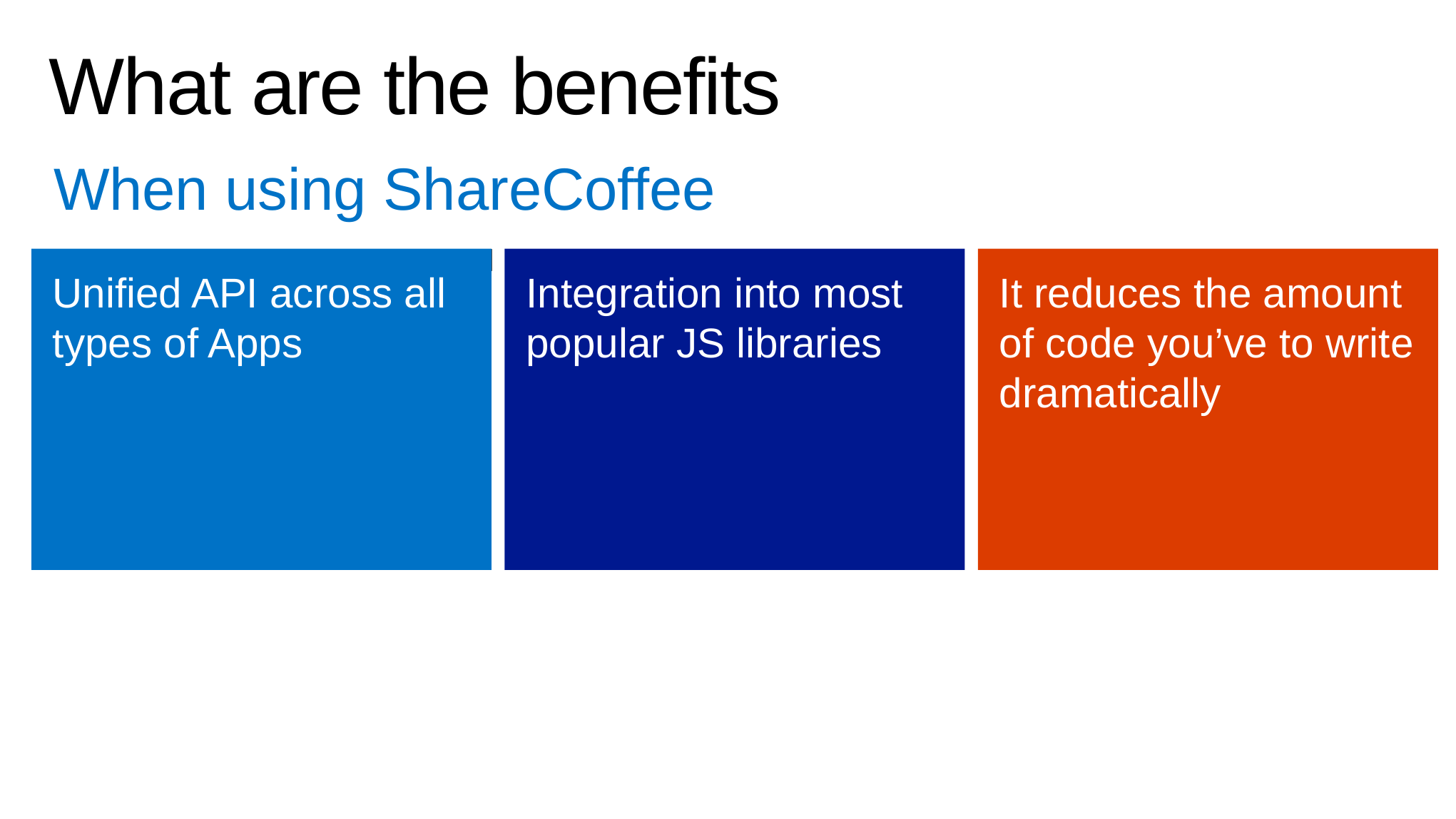

# What are the benefits
When using ShareCoffee
It reduces the amount of code you’ve to write dramatically
Unified API across all types of Apps
Integration into most popular JS libraries